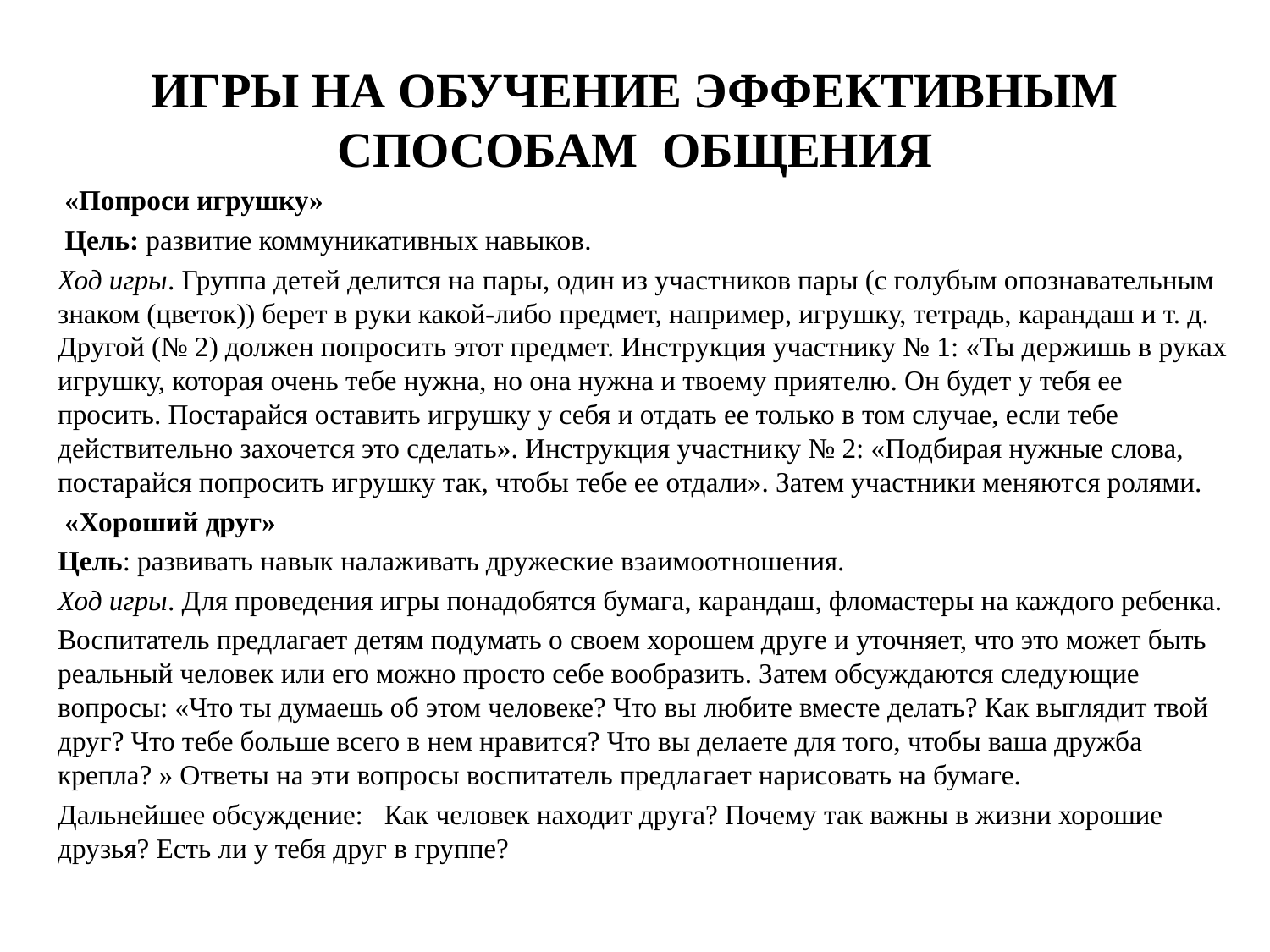

# ИГРЫ НА ОБУЧЕНИЕ ЭФФЕКТИВНЫМ СПОСОБАМ  ОБЩЕНИЯ
 «Попроси игрушку»
 Цель: развитие коммуникативных навыков.
Ход игры. Группа детей делится на пары, один из участ­ников пары (с голубым опознавательным знаком (цветок)) берет в руки какой-либо предмет, например, игрушку, тетрадь, карандаш и т. д. Другой (№ 2) должен попросить этот пред­мет. Инструкция участнику № 1: «Ты держишь в руках иг­рушку, которая очень тебе нужна, но она нужна и твоему приятелю. Он будет у тебя ее просить. Постарайся оставить игрушку у себя и отдать ее только в том случае, если тебе действительно захочется это сделать». Инструкция участни­ку № 2: «Подбирая нужные слова, постарайся попросить иг­рушку так, чтобы тебе ее отдали». Затем участники меняют­ся ролями.
 «Хороший друг»
Цель: развивать навык налаживать дружеские взаимоот­ношения.
Ход игры. Для проведения игры понадобятся бумага, ка­рандаш, фломастеры на каждого ребенка.
Воспитатель предлагает детям подумать о своем хорошем друге и уточняет, что это может быть реальный человек или его можно просто себе вообразить. Затем обсуждаются следу­ющие вопросы: «Что ты думаешь об этом человеке? Что вы любите вместе делать? Как выглядит твой друг? Что тебе боль­ше всего в нем нравится? Что вы делаете для того, чтобы ваша дружба крепла? » Ответы на эти вопросы воспитатель предла­гает нарисовать на бумаге.
Дальнейшее обсуждение:   Как человек находит друга? Почему так важны в жизни хорошие друзья? Есть ли у тебя друг в группе?